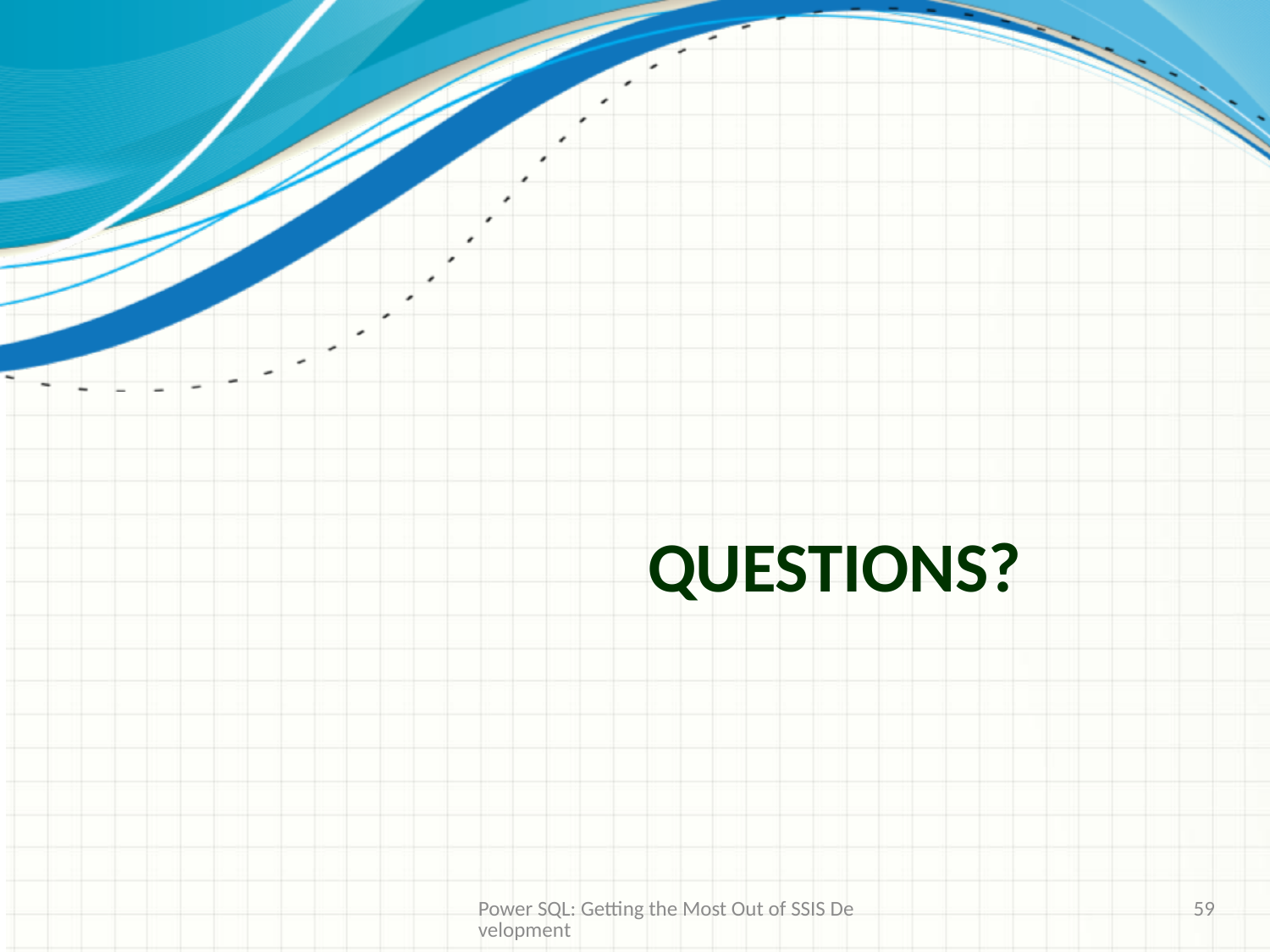

# Questions?
Power SQL: Getting the Most Out of SSIS Development
59